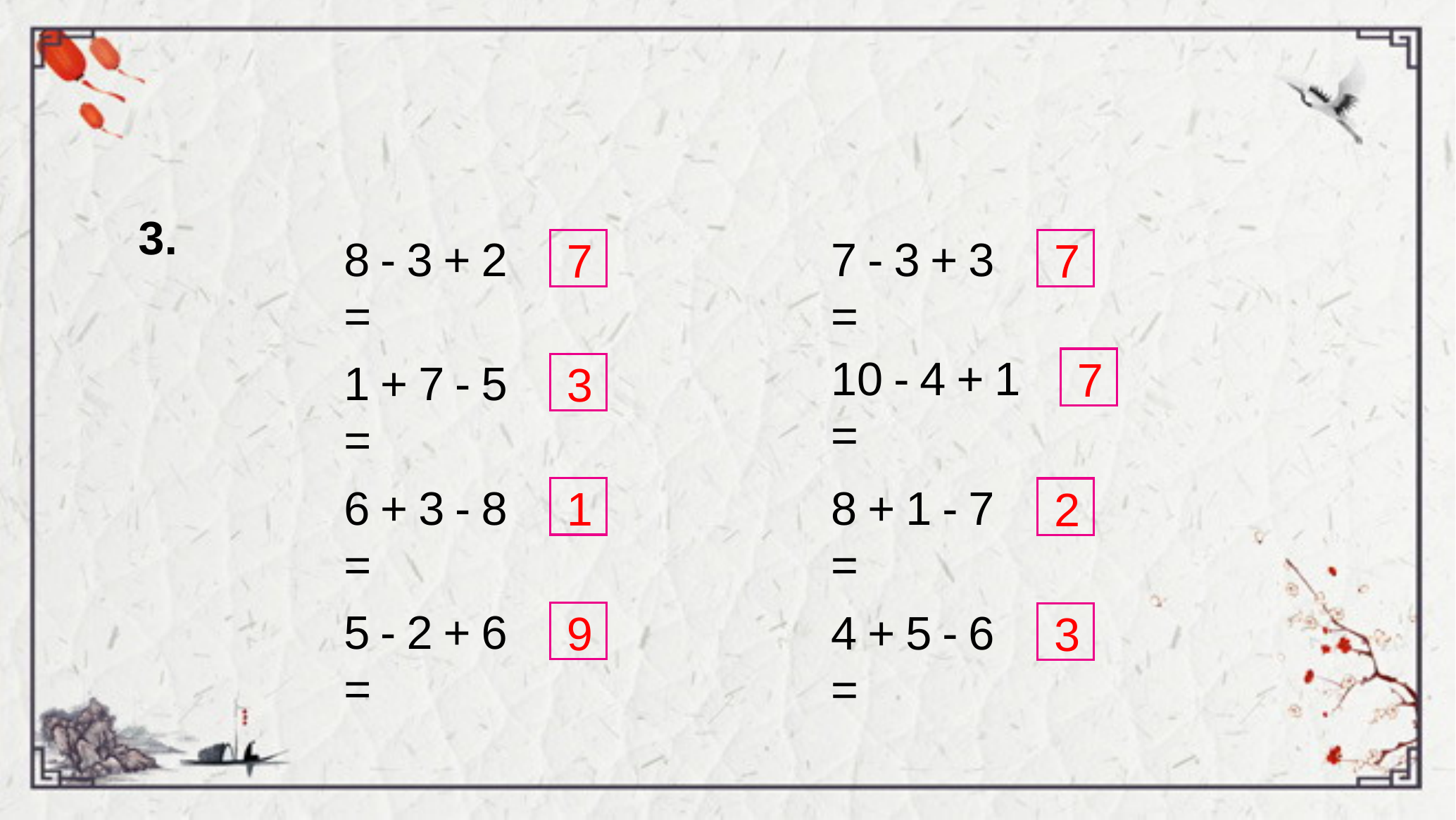

3.
8 - 3 + 2 =

7 - 3 + 3 =

7
7
10 - 4 + 1 =

7
1 + 7 - 5 =

3
6 + 3 - 8 =

8 + 1 - 7 =

1
2
5 - 2 + 6 =

4 + 5 - 6 =

9
3